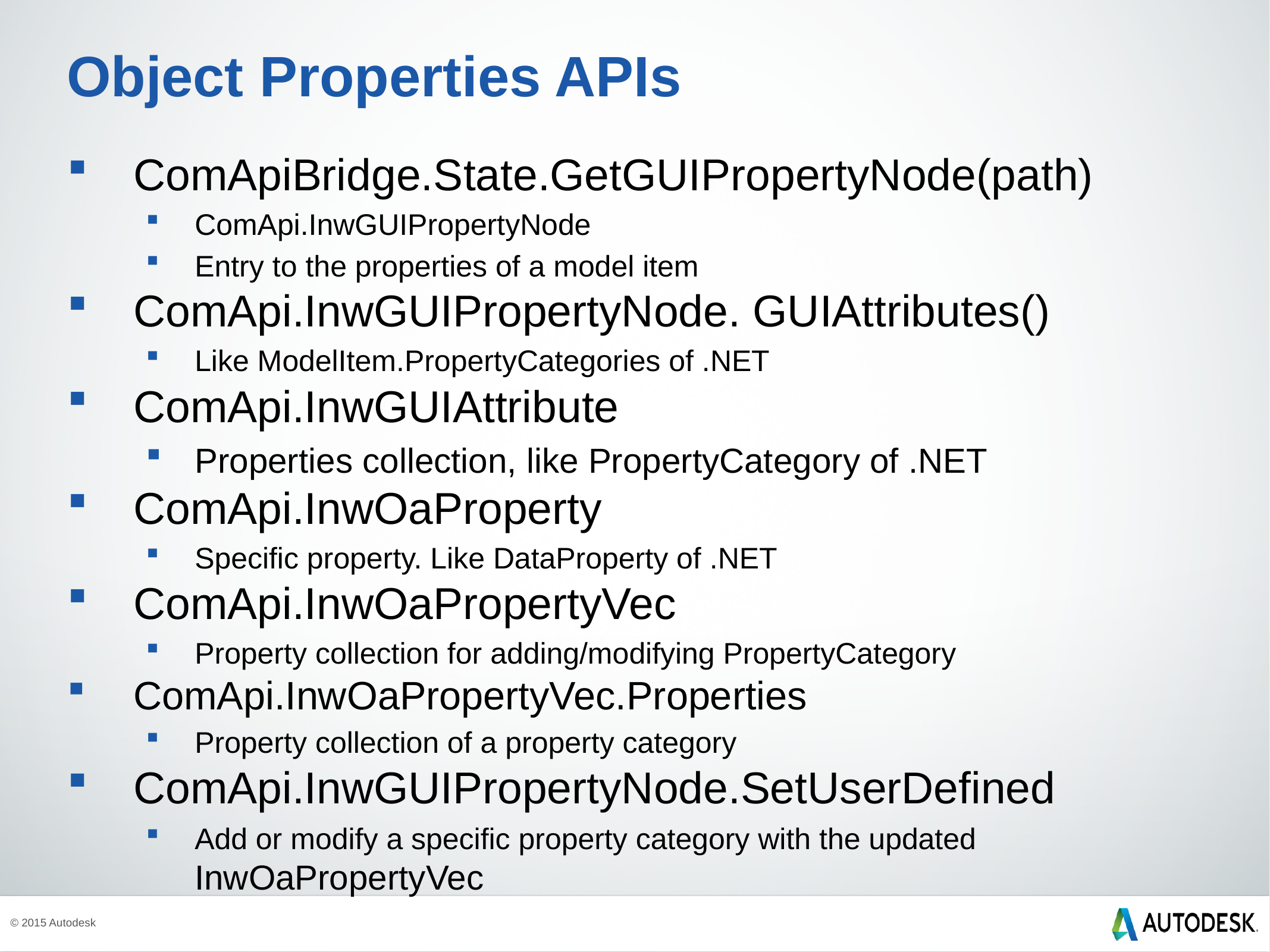

# Object Properties APIs
ComApiBridge.State.GetGUIPropertyNode(path)
ComApi.InwGUIPropertyNode
Entry to the properties of a model item
ComApi.InwGUIPropertyNode. GUIAttributes()
Like ModelItem.PropertyCategories of .NET
ComApi.InwGUIAttribute
Properties collection, like PropertyCategory of .NET
ComApi.InwOaProperty
Specific property. Like DataProperty of .NET
ComApi.InwOaPropertyVec
Property collection for adding/modifying PropertyCategory
ComApi.InwOaPropertyVec.Properties
Property collection of a property category
ComApi.InwGUIPropertyNode.SetUserDefined
Add or modify a specific property category with the updated  InwOaPropertyVec